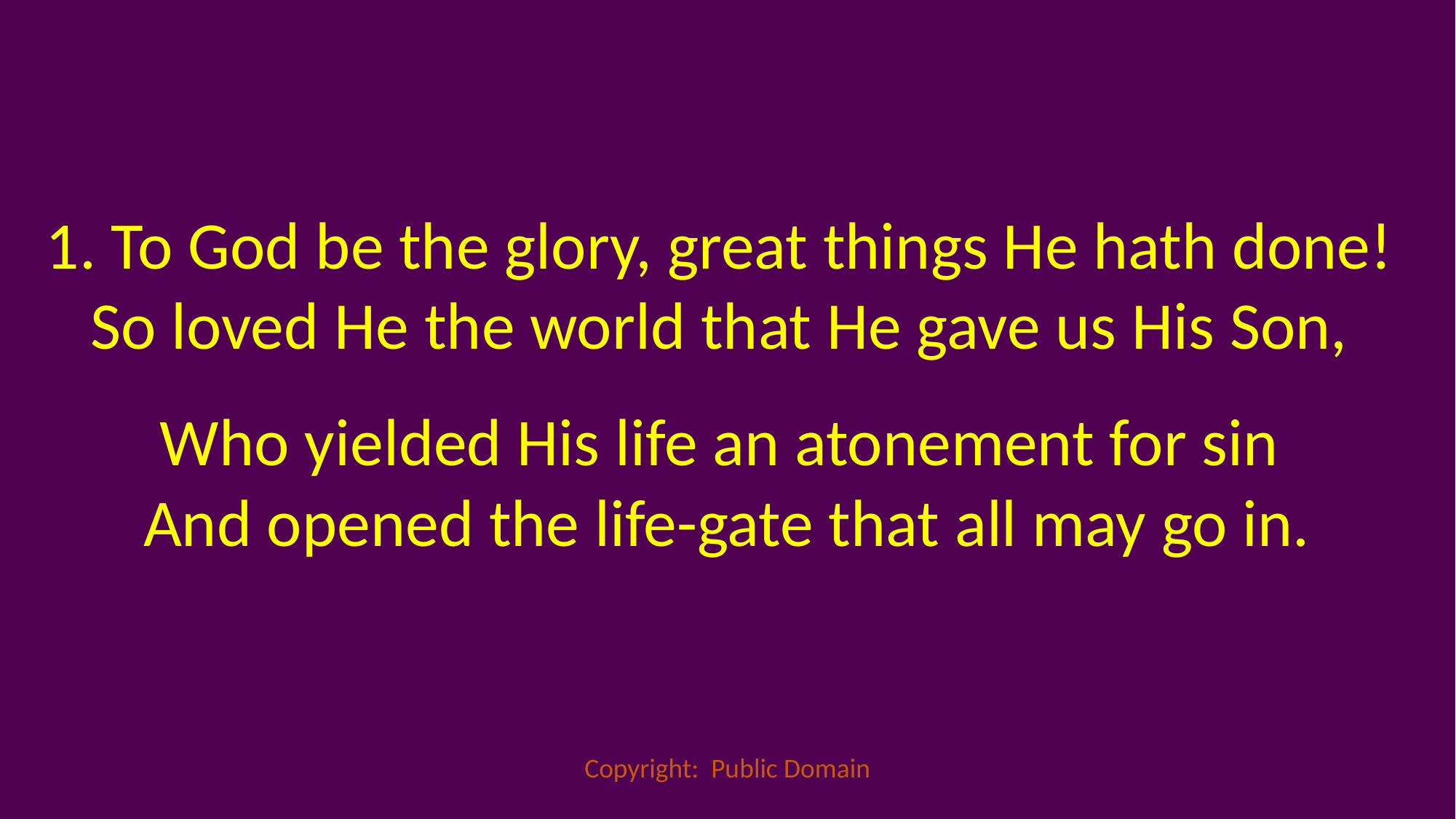

1. To God be the glory, great things He hath done!
So loved He the world that He gave us His Son,
Who yielded His life an atonement for sin
And opened the life-gate that all may go in.
Copyright:  Public Domain